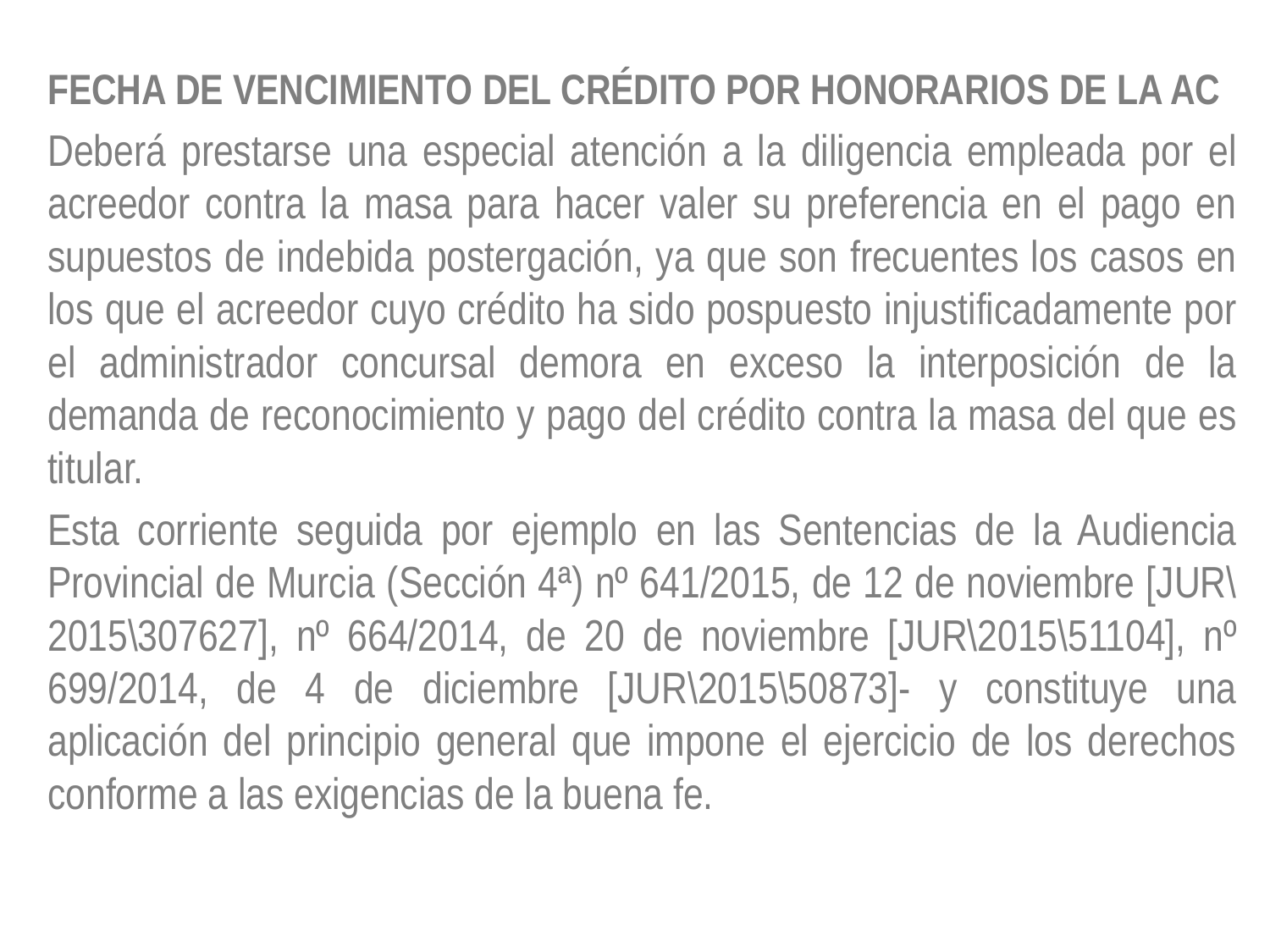

#
FECHA DE VENCIMIENTO DEL CRÉDITO POR HONORARIOS DE LA AC
Deberá prestarse una especial atención a la diligencia empleada por el acreedor contra la masa para hacer valer su preferencia en el pago en supuestos de indebida postergación, ya que son frecuentes los casos en los que el acreedor cuyo crédito ha sido pospuesto injustificadamente por el administrador concursal demora en exceso la interposición de la demanda de reconocimiento y pago del crédito contra la masa del que es titular.
Esta corriente seguida por ejemplo en las Sentencias de la Audiencia Provincial de Murcia (Sección 4ª) nº 641/2015, de 12 de noviembre [JUR\2015\307627], nº 664/2014, de 20 de noviembre [JUR\2015\51104], nº 699/2014, de 4 de diciembre [JUR\2015\50873]- y constituye una aplicación del principio general que impone el ejercicio de los derechos conforme a las exigencias de la buena fe.